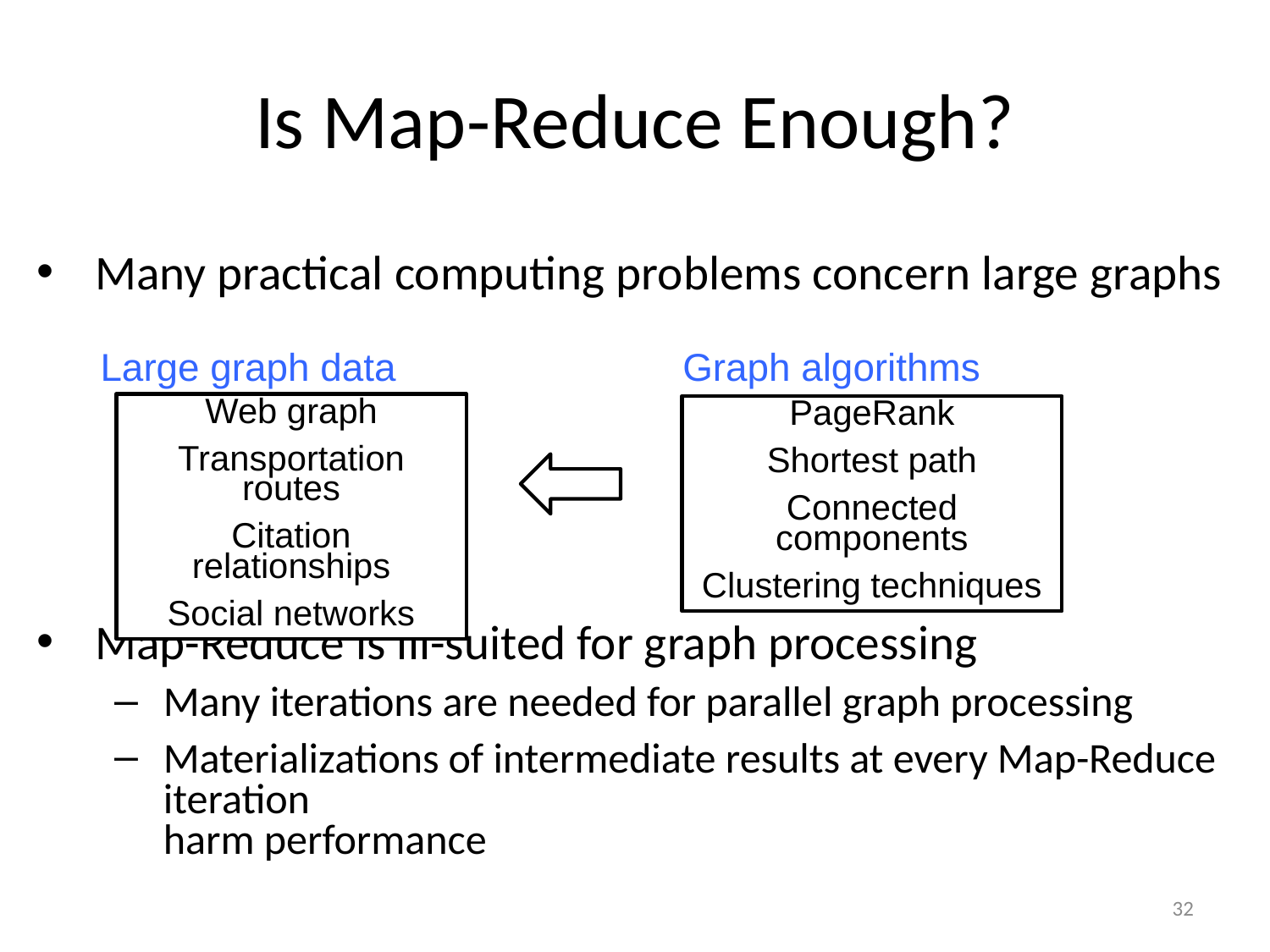

# Is Map-Reduce Enough?
Many practical computing problems concern large graphs

Map-Reduce is ill-suited for graph processing
Many iterations are needed for parallel graph processing
Materializations of intermediate results at every Map-Reduce iteration
harm performance
Large graph data
Graph algorithms
Web graph
Transportation routes
Citation relationships
Social networks
PageRank
Shortest path
Connected components
Clustering techniques

32